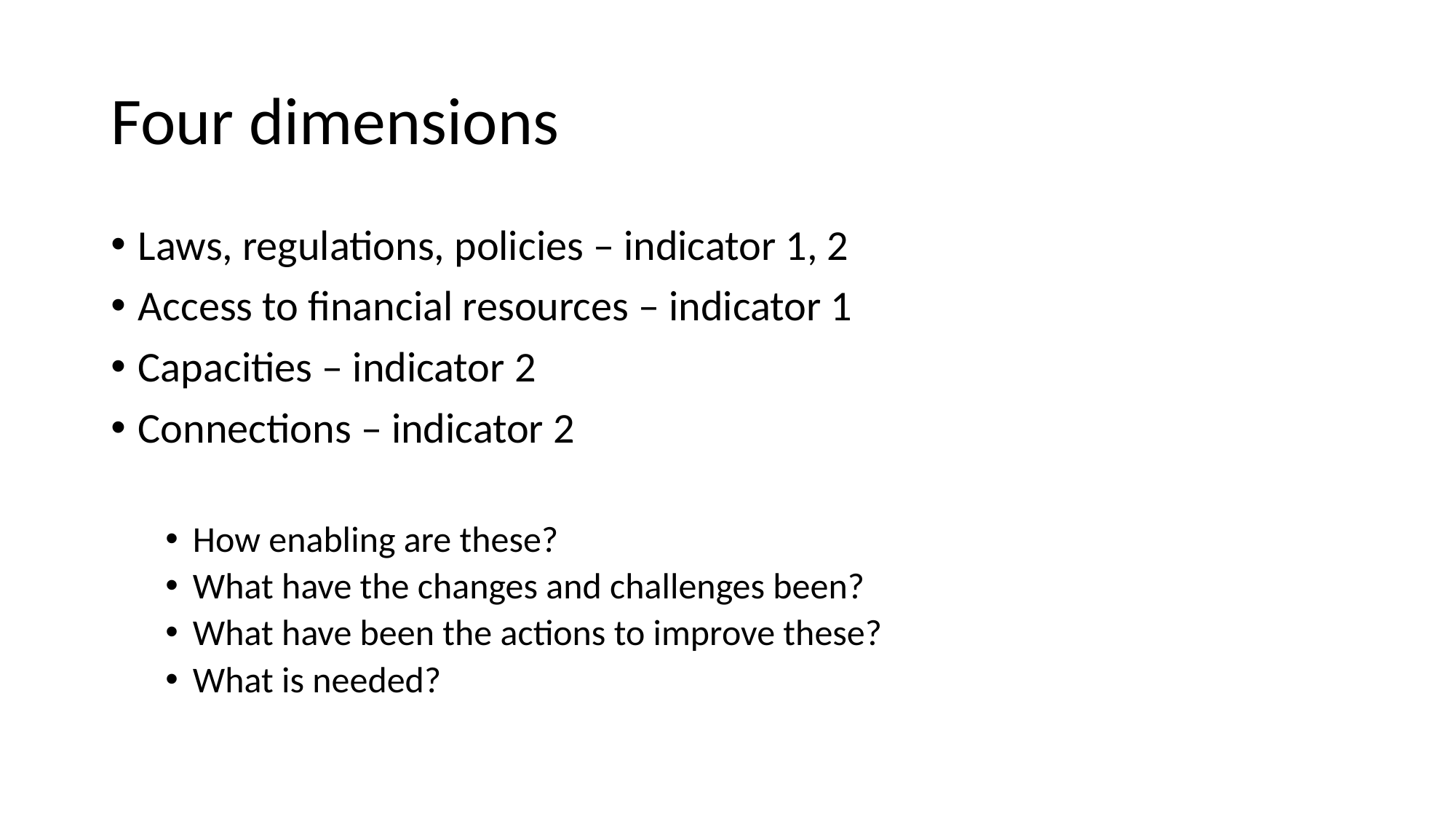

# Four dimensions
Laws, regulations, policies – indicator 1, 2
Access to financial resources – indicator 1
Capacities – indicator 2
Connections – indicator 2

How enabling are these?
What have the changes and challenges been?
What have been the actions to improve these?
What is needed?